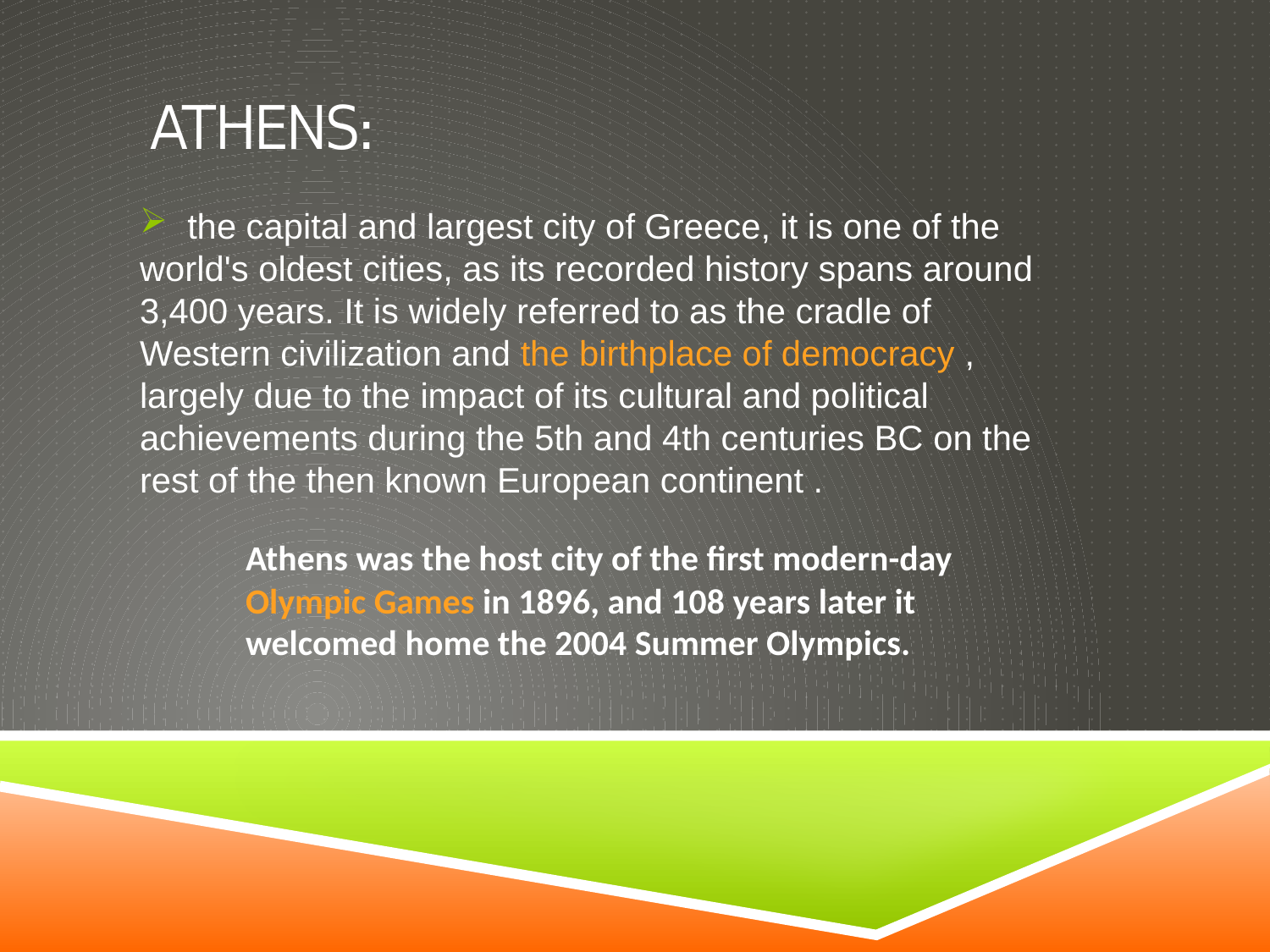

ATHENS:
  the capital and largest city of Greece, it is one of the world's oldest cities, as its recorded history spans around 3,400 years. It is widely referred to as the cradle of Western civilization and the birthplace of democracy , largely due to the impact of its cultural and political achievements during the 5th and 4th centuries BC on the rest of the then known European continent .
Athens was the host city of the first modern-day Olympic Games in 1896, and 108 years later it welcomed home the 2004 Summer Olympics.